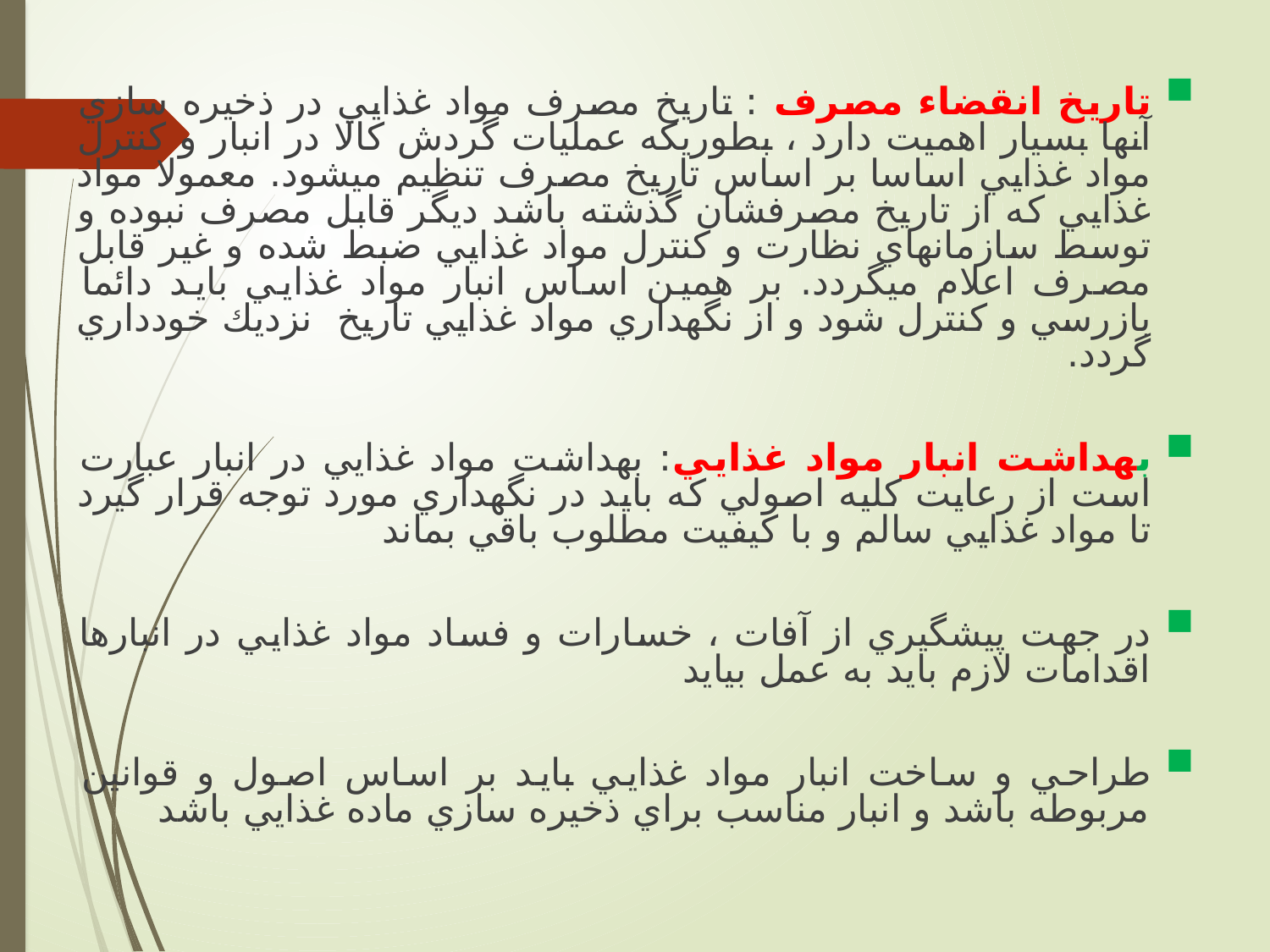

تاريخ انقضاء مصرف : تاريخ مصرف مواد غذايي در ذخيره سازي آنها بسيار اهميت دارد ، بطوريكه عمليات گردش كالا در انبار و كنترل مواد غذايي اساسا بر اساس تاريخ مصرف تنظيم ميشود. معمولا مواد غذايي كه از تاريخ مصرفشان گذشته باشد ديگر قابل مصرف نبوده و توسط سازمانهاي نظارت و كنترل مواد غذايي ضبط شده و غير قابل مصرف اعلام ميگردد. بر همين اساس انبار مواد غذايي بايد دائما بازرسي و كنترل شود و از نگهداري مواد غذايي تاريخ  نزديك خودداري گردد.

بهداشت انبار مواد غذايي: بهداشت مواد غذايي در انبار عبارت است از رعايت كليه اصولي كه بايد در نگهداري مورد توجه قرار گيرد تا مواد غذايي سالم و با كيفيت مطلوب باقي بماند

در جهت پيشگيري از آفات ، خسارات و فساد مواد غذايي در انبارها اقدامات لازم باید به عمل بیاید

طراحي و ساخت انبار مواد غذايي بايد بر اساس اصول و قوانين مربوطه باشد و انبار مناسب براي ذخيره سازي ماده غذايي باشد